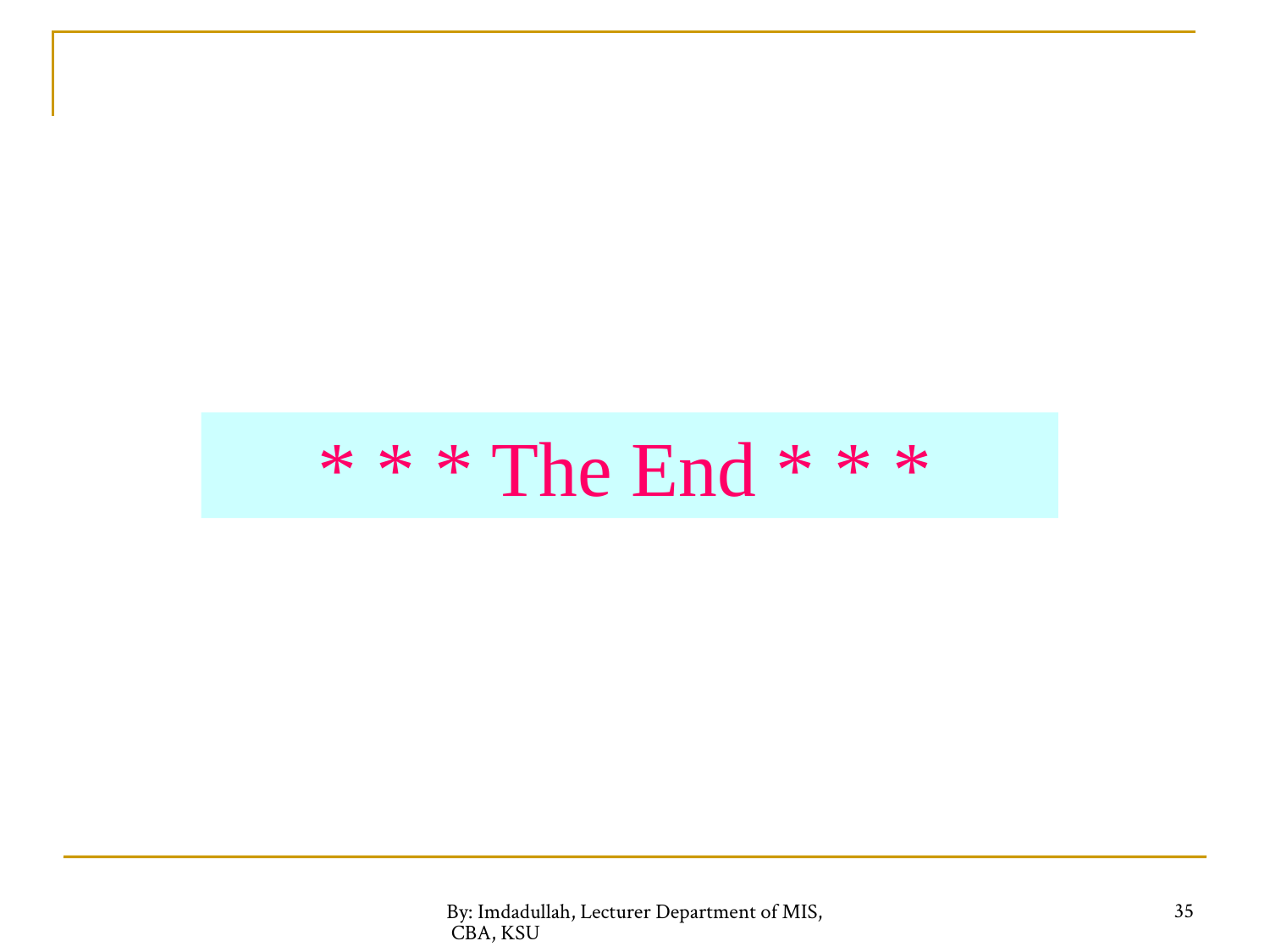

* * * The End * * *
35
By: Imdadullah, Lecturer Department of MIS, CBA, KSU